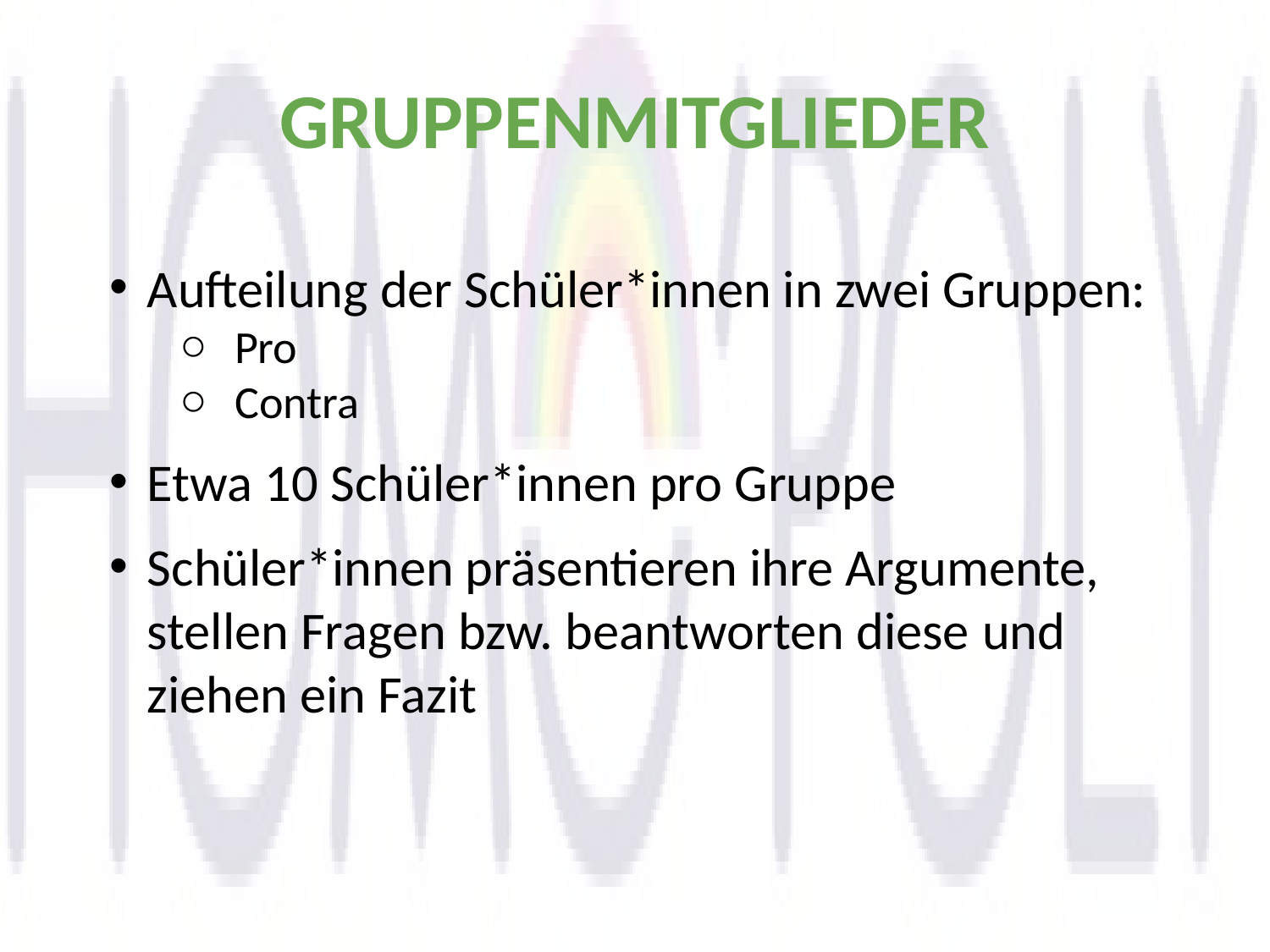

# GRUPPENMITGLIEDER
Aufteilung der Schüler*innen in zwei Gruppen:
Pro
Contra

Etwa 10 Schüler*innen pro Gruppe

Schüler*innen präsentieren ihre Argumente, stellen Fragen bzw. beantworten diese und ziehen ein Fazit